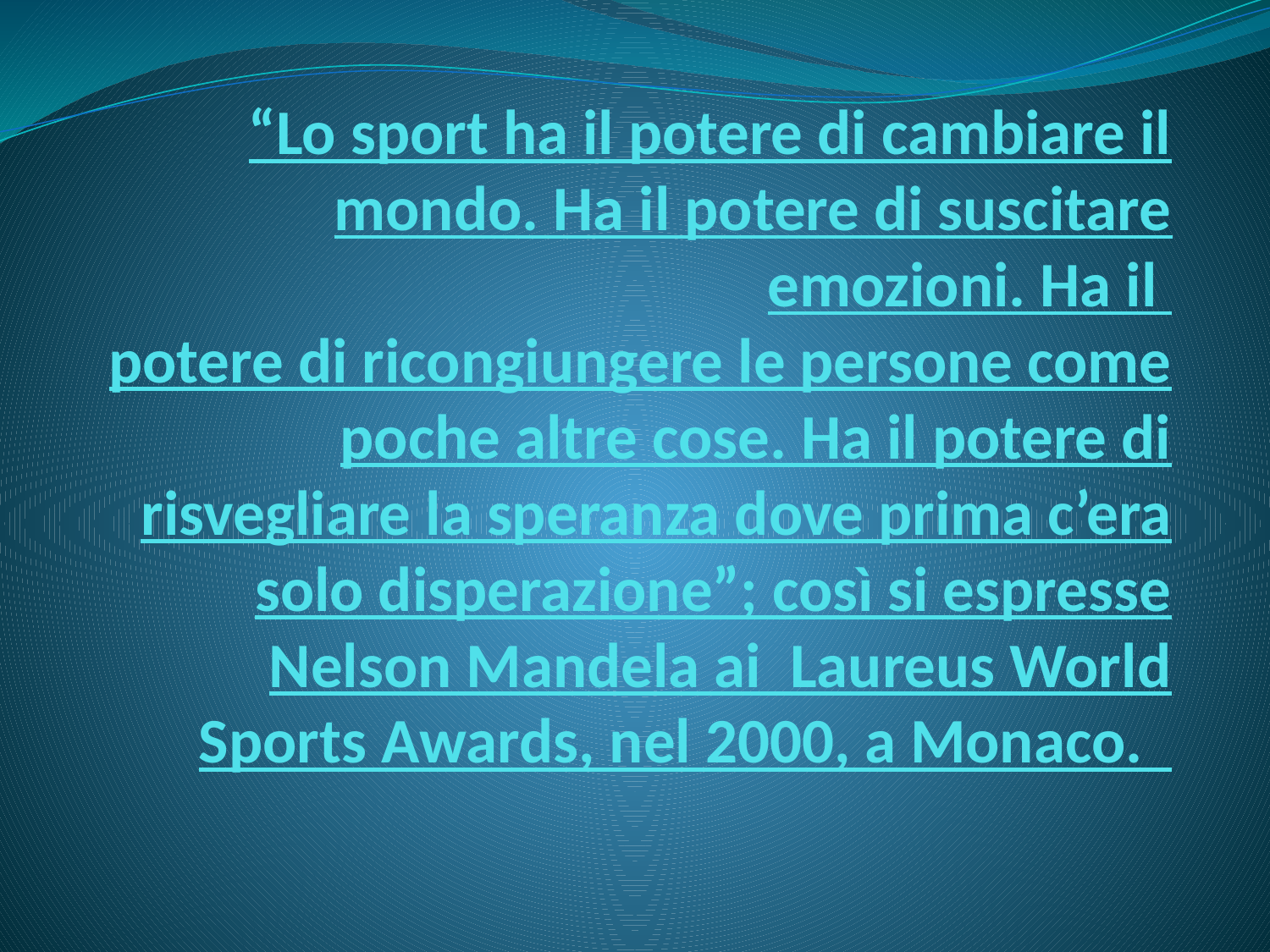

# “Lo sport ha il potere di cambiare il mondo. Ha il potere di suscitare emozioni. Ha il potere di ricongiungere le persone come poche altre cose. Ha il potere di risvegliare la speranza dove prima c’era solo disperazione”; così si espresse Nelson Mandela ai  Laureus World Sports Awards, nel 2000, a Monaco.